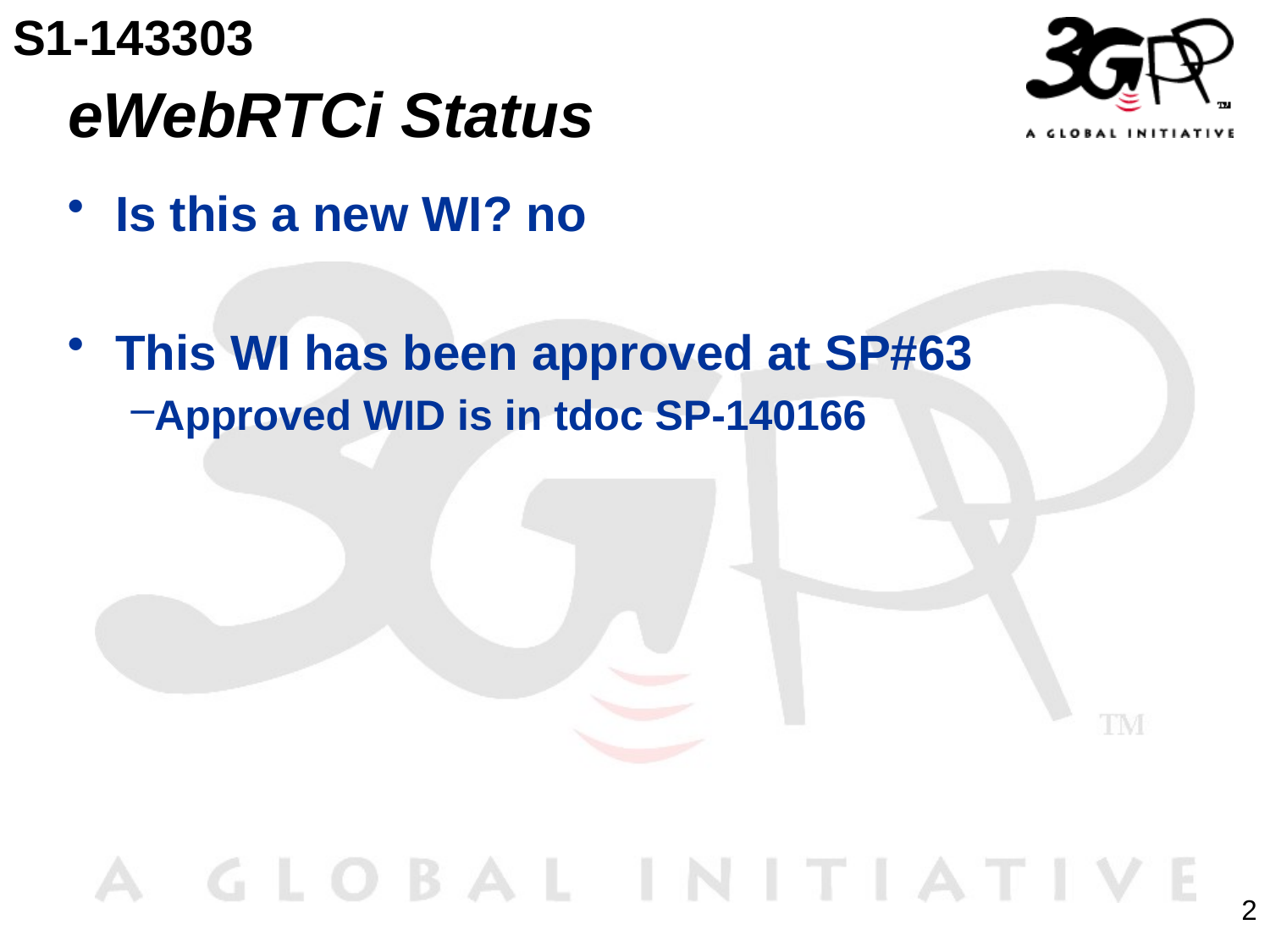

S1-143303
# eWebRTCi Status
Is this a new WI? no

This WI has been approved at SP#63
Approved WID is in tdoc SP-140166
2